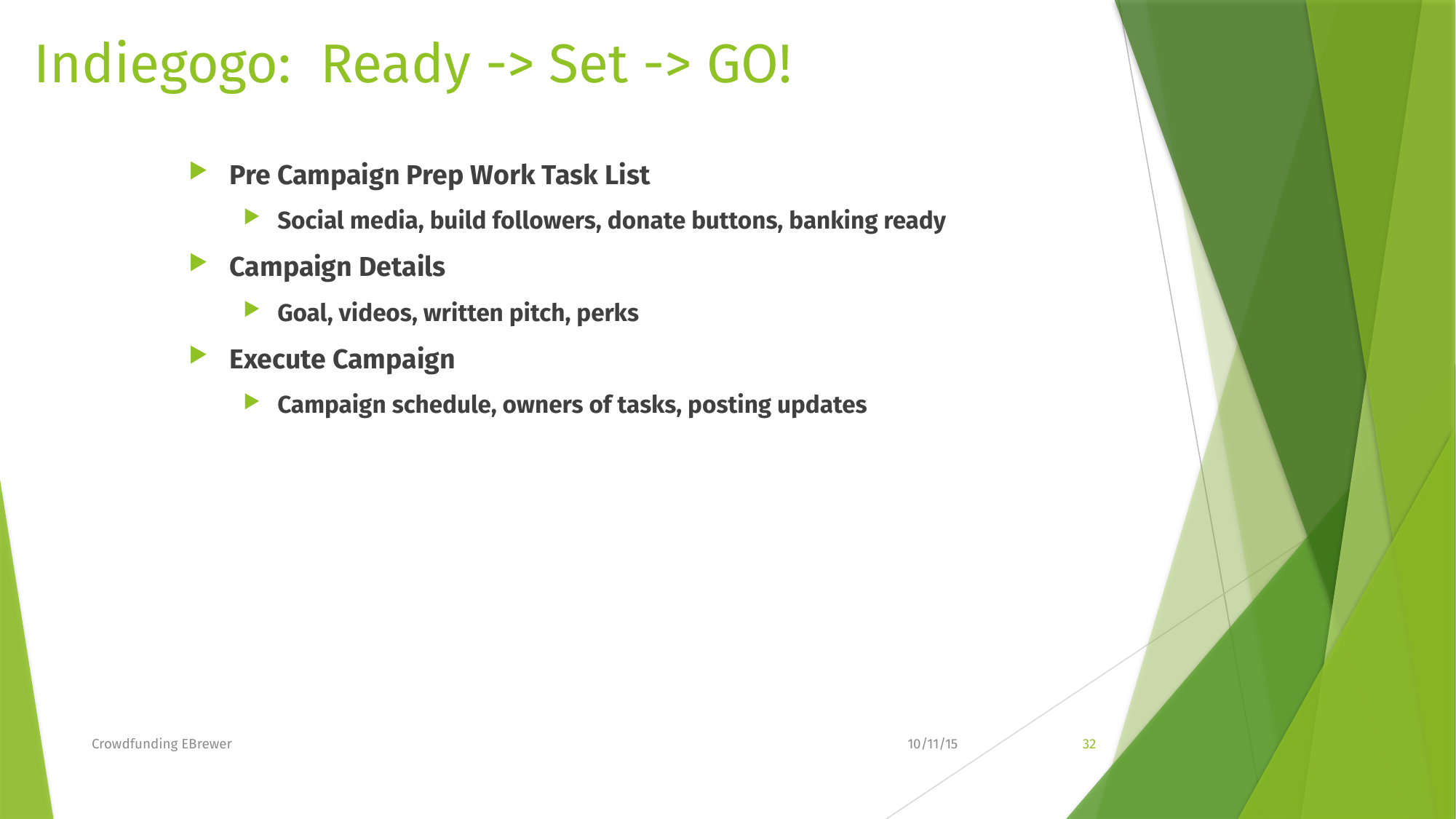

# Indiegogo:  Ready -> Set -> GO!
Pre Campaign Prep Work Task List
Social media, build followers, donate buttons, banking ready
Campaign Details
Goal, videos, written pitch, perks
Execute Campaign
Campaign schedule, owners of tasks, posting updates

Crowdfunding EBrewer
10/11/15
32